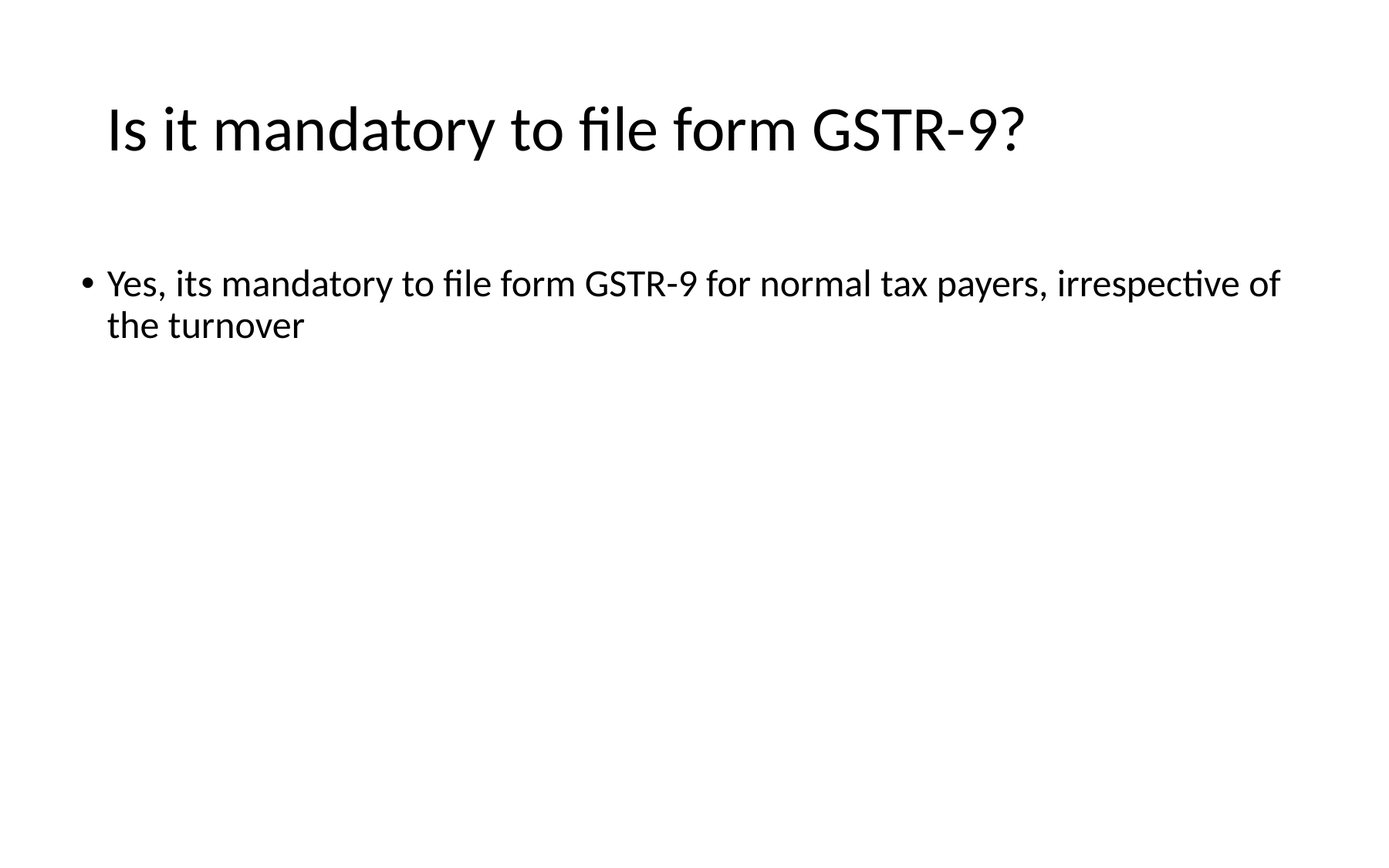

# Is it mandatory to file form GSTR-9?
Yes, its mandatory to file form GSTR-9 for normal tax payers, irrespective of the turnover